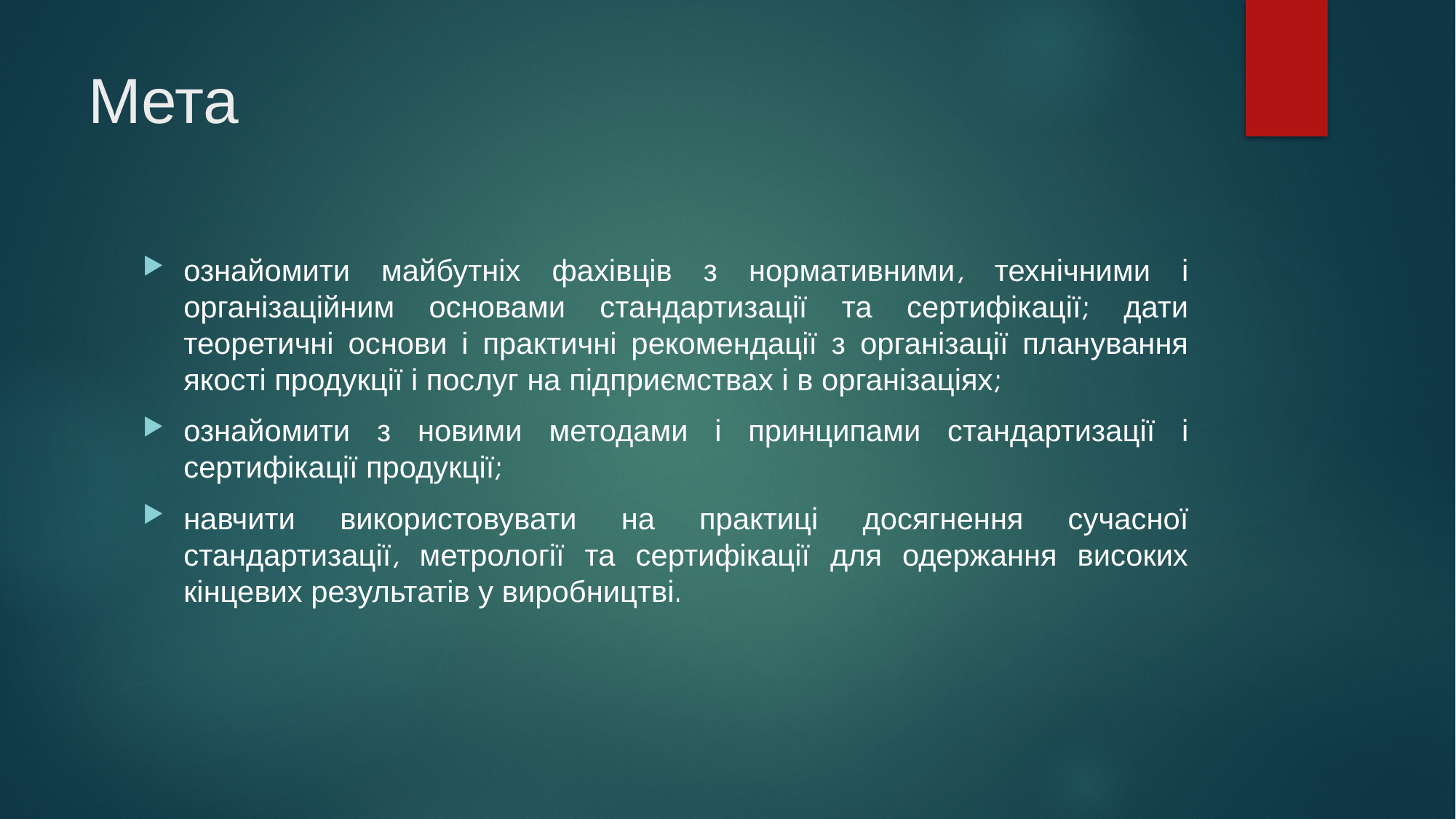

# Мета
ознайомити майбутніх фахівців з нормативними, технічними і організаційним основами стандартизації та сертифікації; дати теоретичні основи і практичні рекомендації з організації планування якості продукції і послуг на підприємствах і в організаціях;
ознайомити з новими методами і принципами стандартизації і сертифікації продукції;
навчити використовувати на практиці досягнення сучасної стандартизації, метрології та сертифікації для одержання високих кінцевих результатів у виробництві.